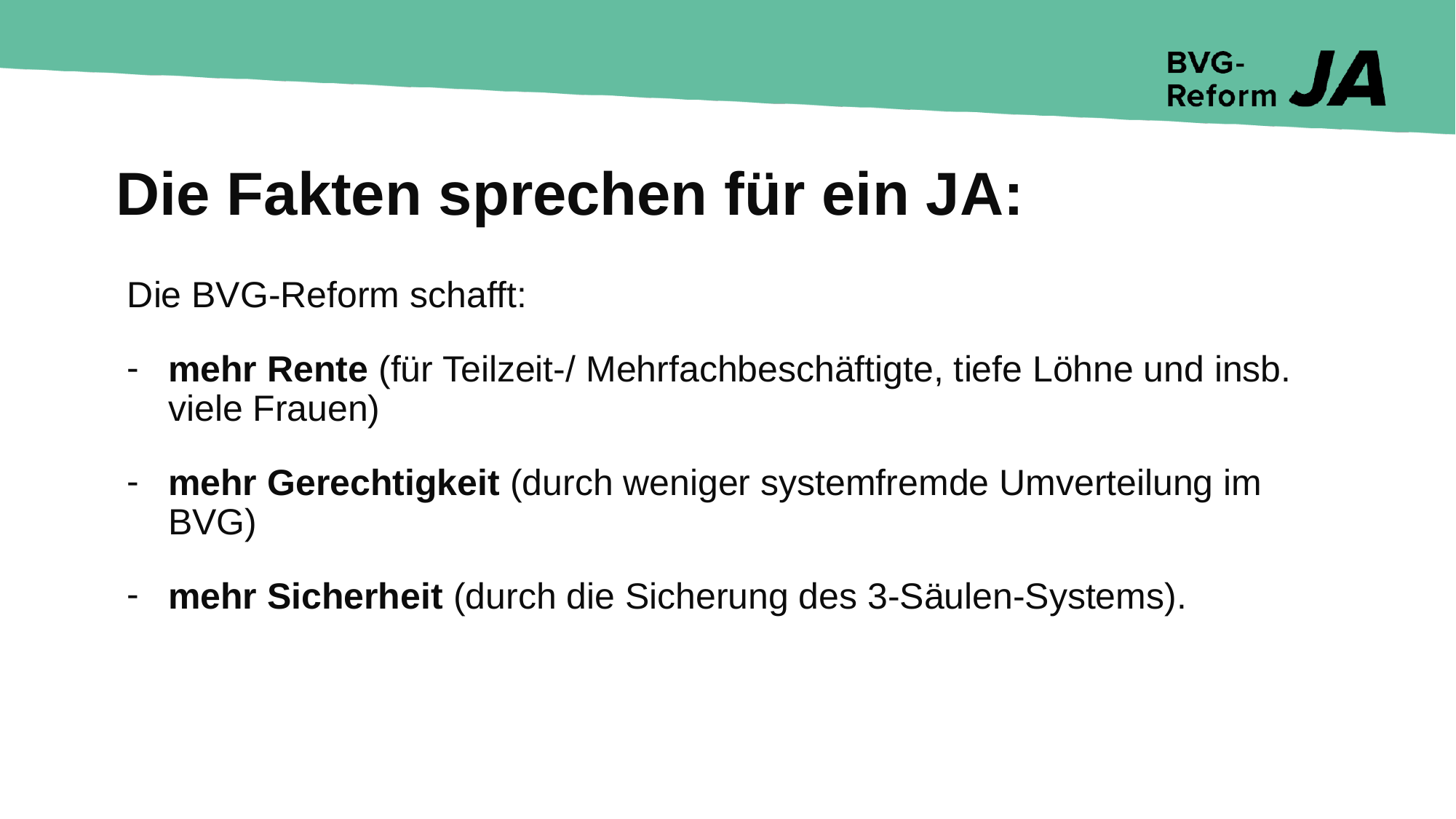

# Die Fakten sprechen für ein JA:
Die BVG-Reform schafft:
mehr Rente (für Teilzeit-/ Mehrfachbeschäftigte, tiefe Löhne und insb. viele Frauen)
mehr Gerechtigkeit (durch weniger systemfremde Umverteilung im BVG)
mehr Sicherheit (durch die Sicherung des 3-Säulen-Systems).
Ja zur BVG-Reform
19